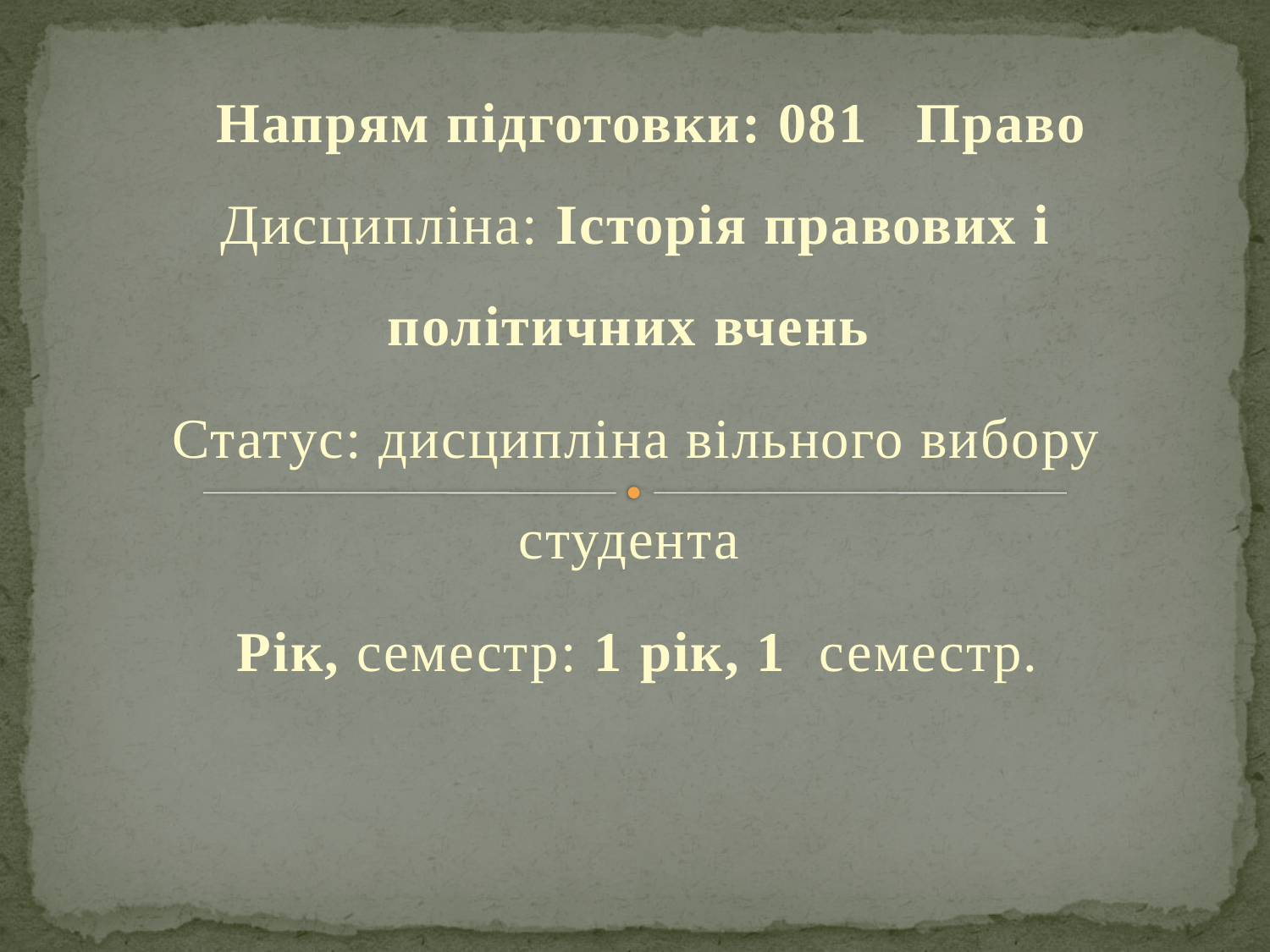

Напрям підготовки: 081   Право Дисципліна: Історія правових і політичних вчень
Статус: дисципліна вільного вибору студента
Рік, семестр: 1 рік, 1  семестр.